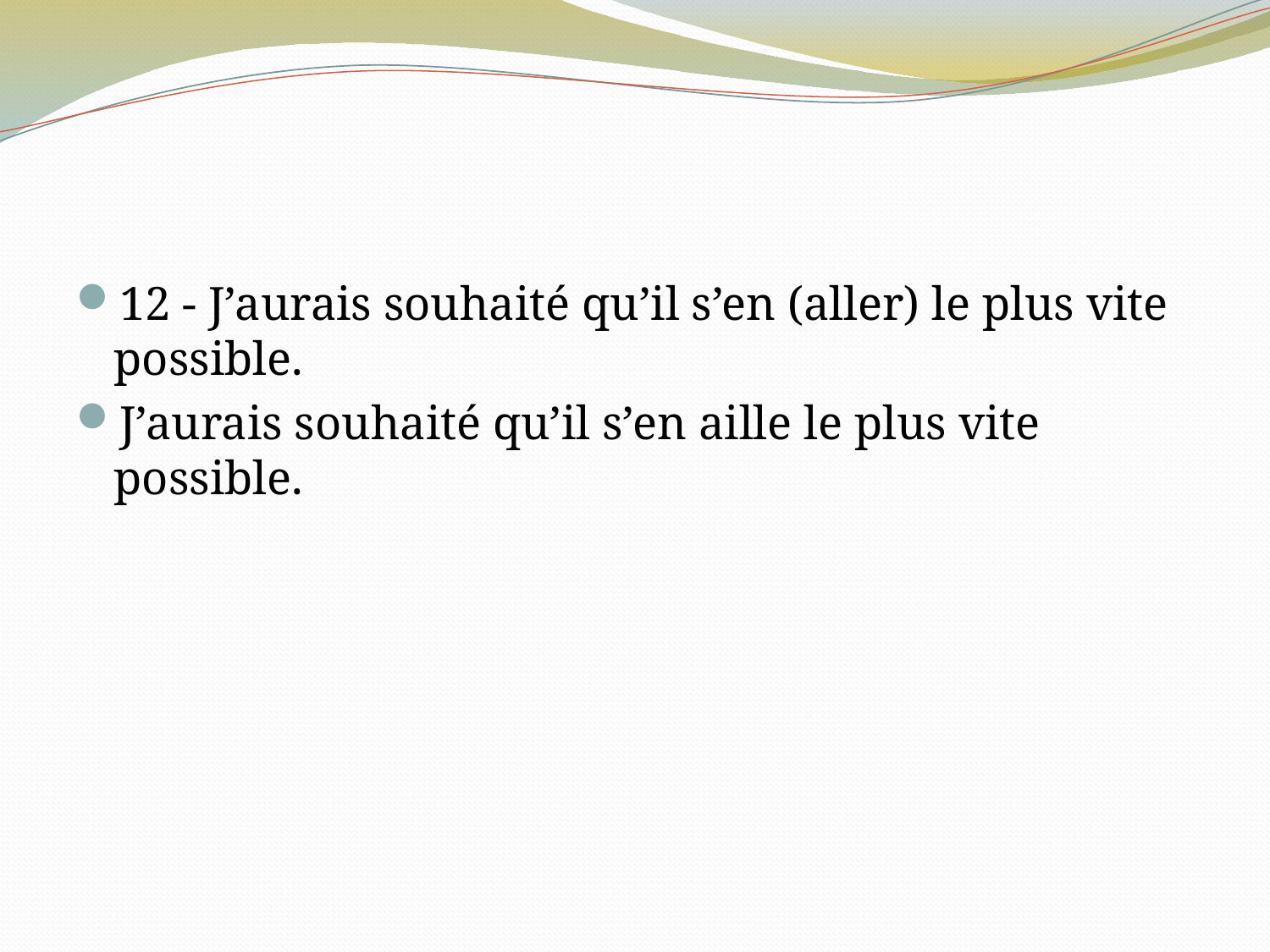

#
12 - J’aurais souhaité qu’il s’en (aller) le plus vite possible.
J’aurais souhaité qu’il s’en aille le plus vite possible.